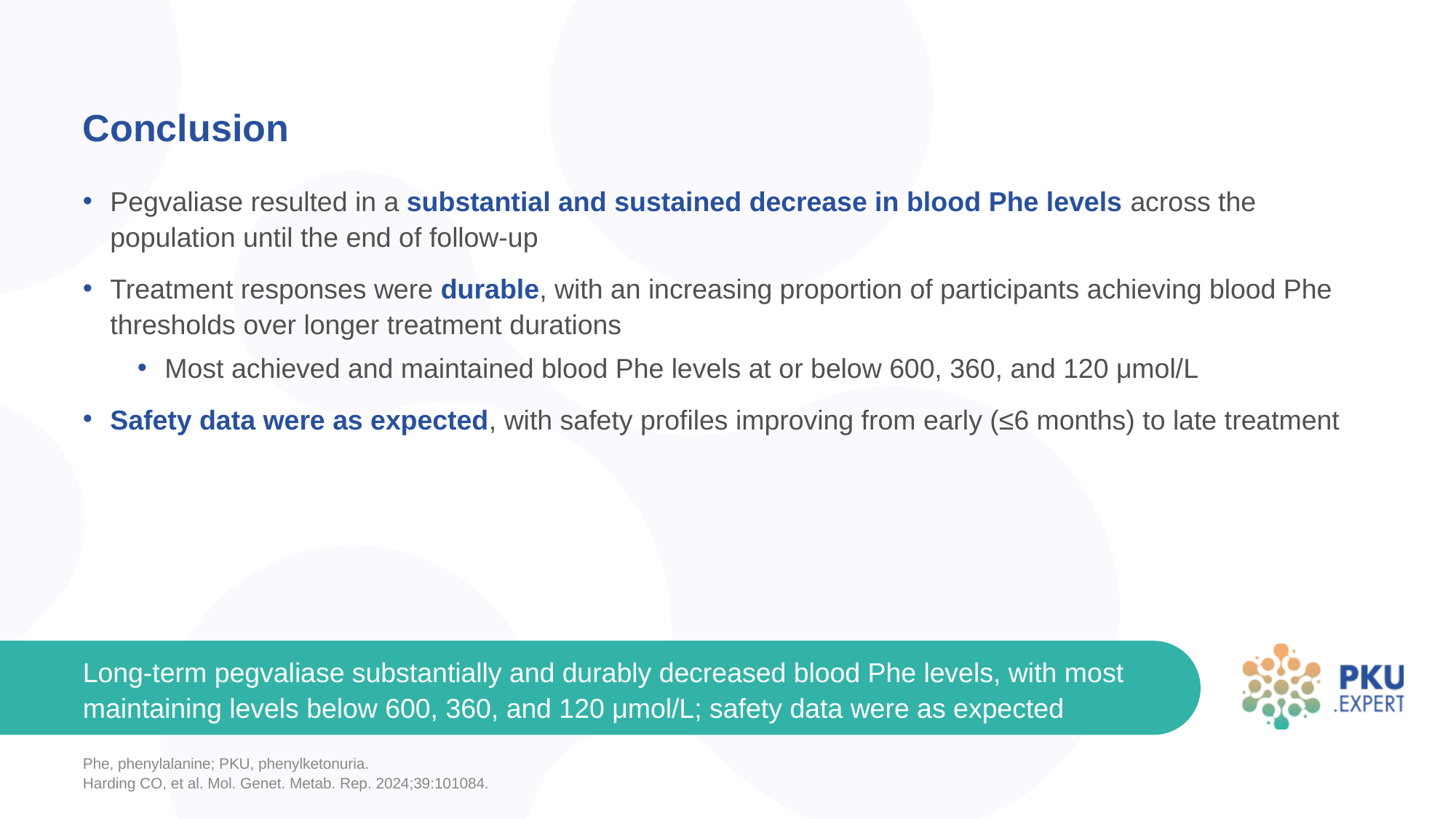

# Conclusion
Pegvaliase resulted in a substantial and sustained decrease in blood Phe levels across the population until the end of follow-up
Treatment responses were durable, with an increasing proportion of participants achieving blood Phe thresholds over longer treatment durations
Most achieved and maintained blood Phe levels at or below 600, 360, and 120 μmol/L
Safety data were as expected, with safety profiles improving from early (≤6 months) to late treatment
Long-term pegvaliase substantially and durably decreased blood Phe levels, with most maintaining levels below 600, 360, and 120 μmol/L; safety data were as expected
Phe, phenylalanine; PKU, phenylketonuria.
Harding CO, et al. Mol. Genet. Metab. Rep. 2024;39:101084.